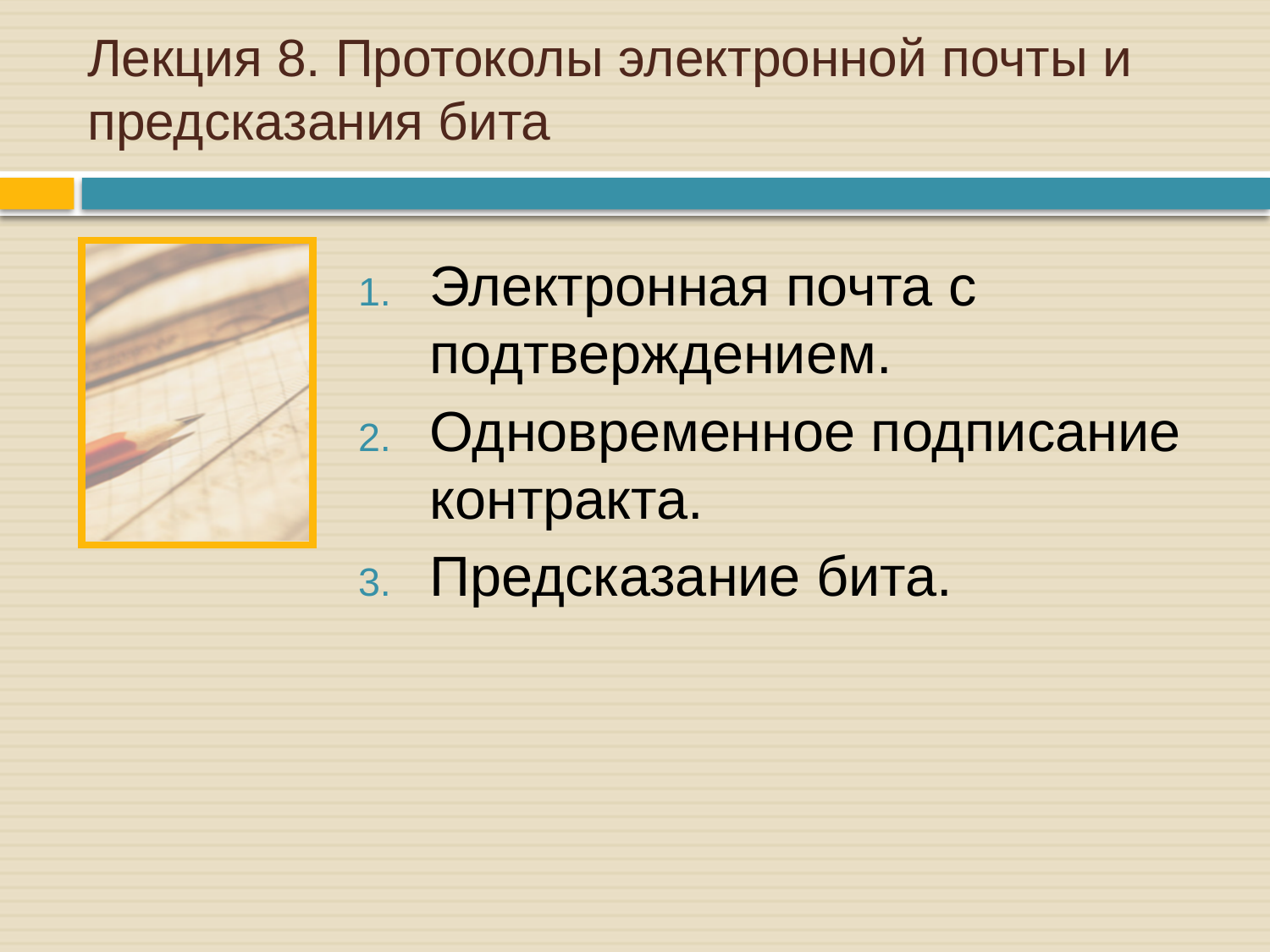

# Лекция 8. Протоколы электронной почты и предсказания бита
Электронная почта с подтверждением.
Одновременное подписание контракта.
Предсказание бита.